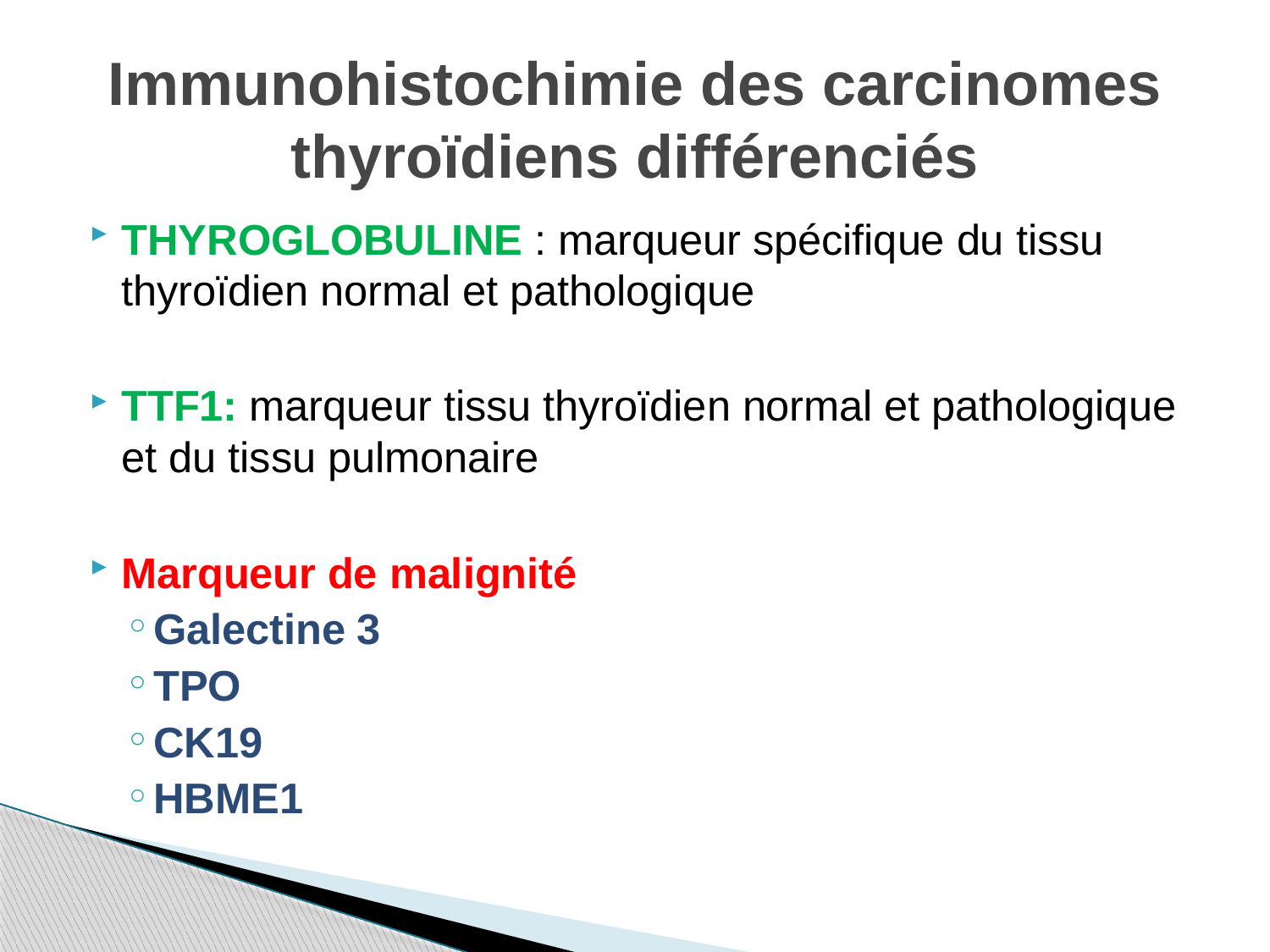

# Immunohistochimie des carcinomes thyroïdiens différenciés
THYROGLOBULINE : marqueur spécifique du tissu thyroïdien normal et pathologique

TTF1: marqueur tissu thyroïdien normal et pathologique et du tissu pulmonaire

Marqueur de malignité
Galectine 3
TPO
CK19
HBME1